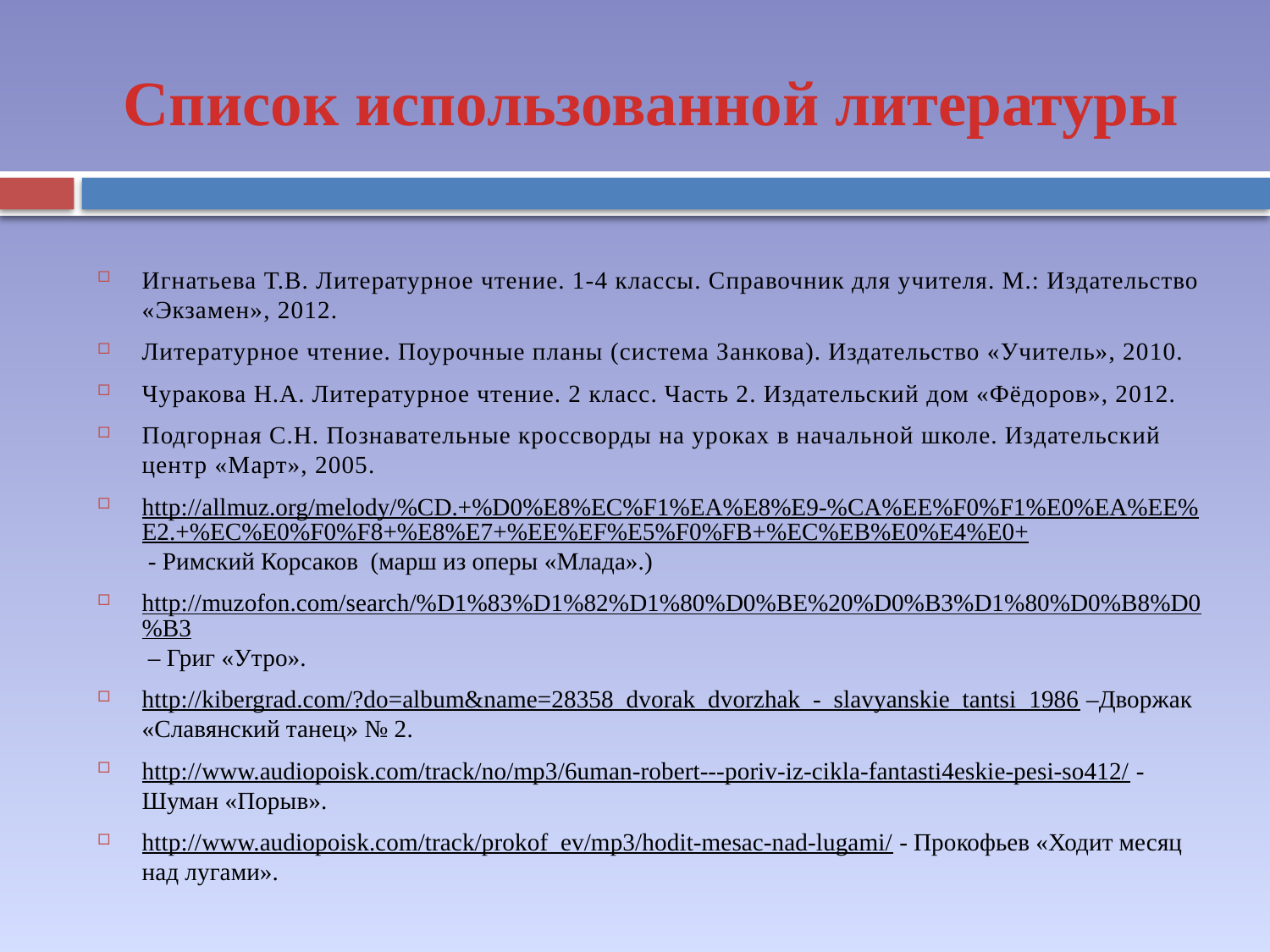

# Список использованной литературы
Игнатьева Т.В. Литературное чтение. 1-4 классы. Справочник для учителя. М.: Издательство «Экзамен», 2012.
Литературное чтение. Поурочные планы (система Занкова). Издательство «Учитель», 2010.
Чуракова Н.А. Литературное чтение. 2 класс. Часть 2. Издательский дом «Фёдоров», 2012.
Подгорная С.Н. Познавательные кроссворды на уроках в начальной школе. Издательский  центр «Март», 2005.
http://allmuz.org/melody/%CD.+%D0%E8%EC%F1%EA%E8%E9-%CA%EE%F0%F1%E0%EA%EE%E2.+%EC%E0%F0%F8+%E8%E7+%EE%EF%E5%F0%FB+%EC%EB%E0%E4%E0+ - Римский Корсаков  (марш из оперы «Млада».)
http://muzofon.com/search/%D1%83%D1%82%D1%80%D0%BE%20%D0%B3%D1%80%D0%B8%D0%B3 – Григ «Утро».
http://kibergrad.com/?do=album&name=28358_dvorak_dvorzhak_-_slavyanskie_tantsi_1986 –Дворжак «Славянский танец» № 2.
http://www.audiopoisk.com/track/no/mp3/6uman-robert---poriv-iz-cikla-fantasti4eskie-pesi-so412/ - Шуман «Порыв».
http://www.audiopoisk.com/track/prokof_ev/mp3/hodit-mesac-nad-lugami/ - Прокофьев «Ходит месяц над лугами».